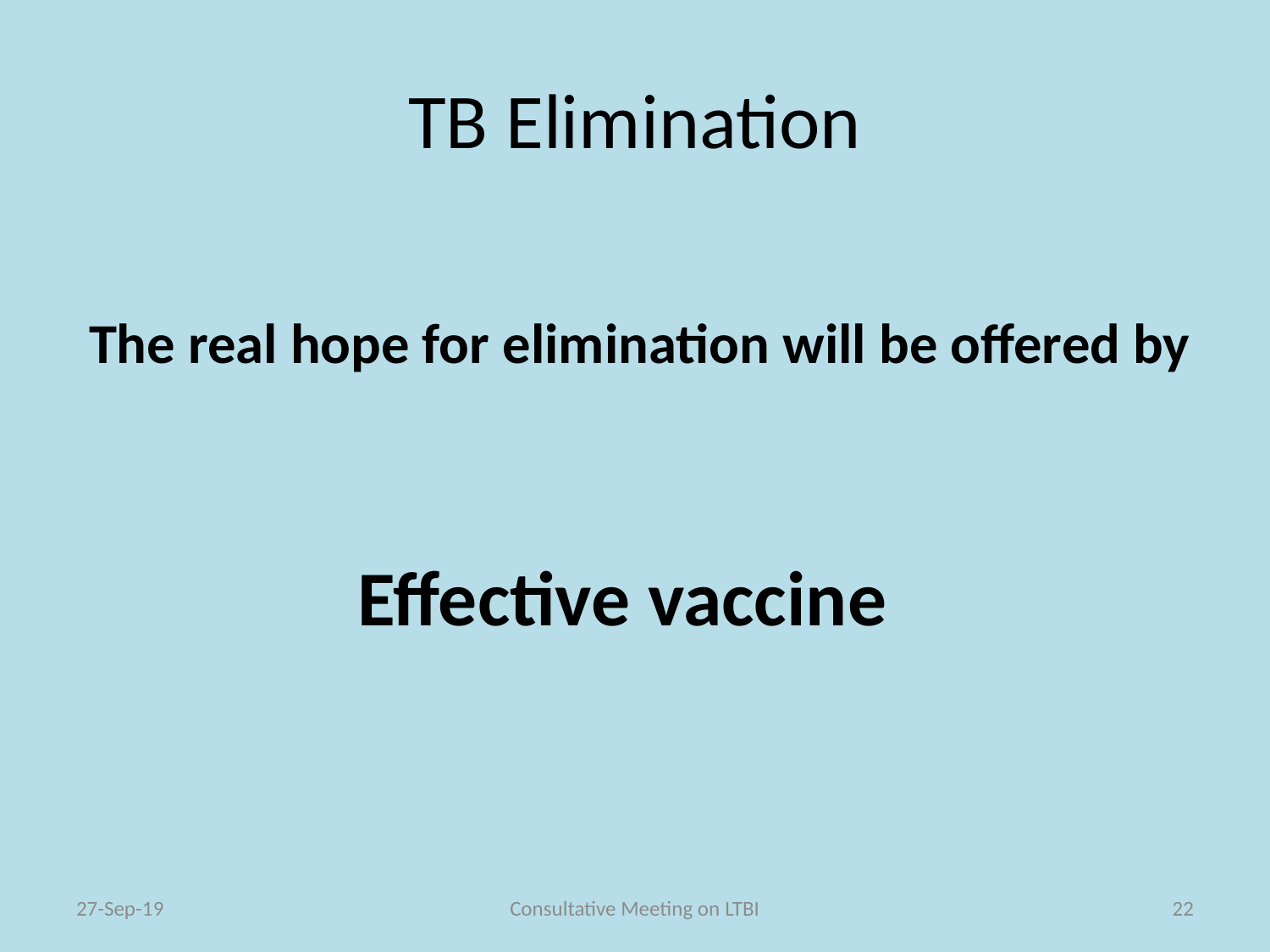

# TB Elimination

 The real hope for elimination will be offered by

                Effective vaccine
27-Sep-19
Consultative Meeting on LTBI
22